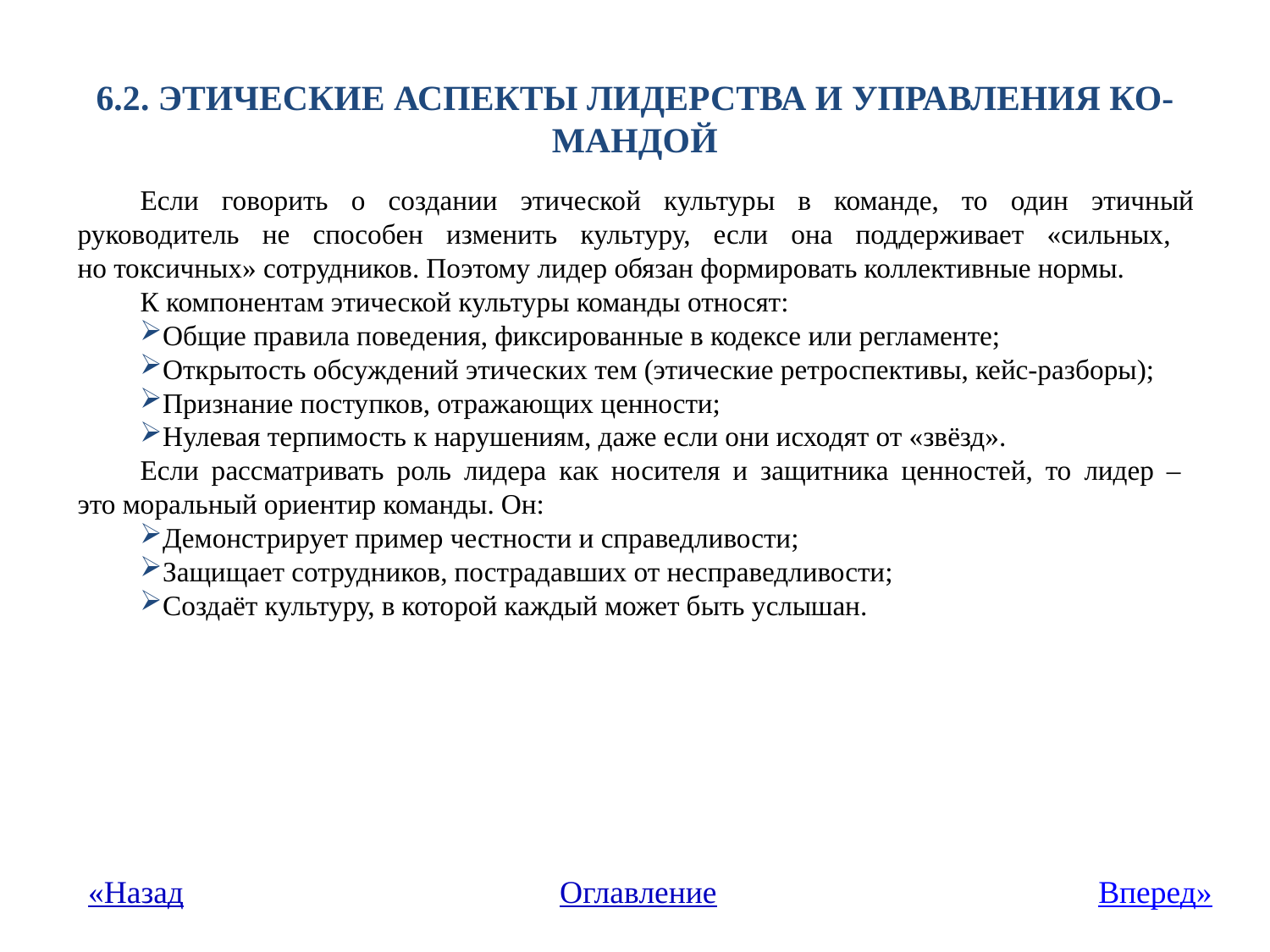

# 6.2. ЭТИЧЕСКИЕ АСПЕКТЫ ЛИДЕРСТВА И УПРАВЛЕНИЯ КО-МАНДОЙ
Если говорить о создании этической культуры в команде, то один этичный руководитель не способен изменить культуру, если она поддерживает «сильных,
но токсичных» сотрудников. Поэтому лидер обязан формировать коллективные нормы.
К компонентам этической культуры команды относят:
Общие правила поведения, фиксированные в кодексе или регламенте;
Открытость обсуждений этических тем (этические ретроспективы, кейс‑разборы);
Признание поступков, отражающих ценности;
Нулевая терпимость к нарушениям, даже если они исходят от «звёзд».
Если рассматривать роль лидера как носителя и защитника ценностей, то лидер –
это моральный ориентир команды. Он:
Демонстрирует пример честности и справедливости;
Защищает сотрудников, пострадавших от несправедливости;
Создаёт культуру, в которой каждый может быть услышан.

«Назад
Оглавление
Вперед»